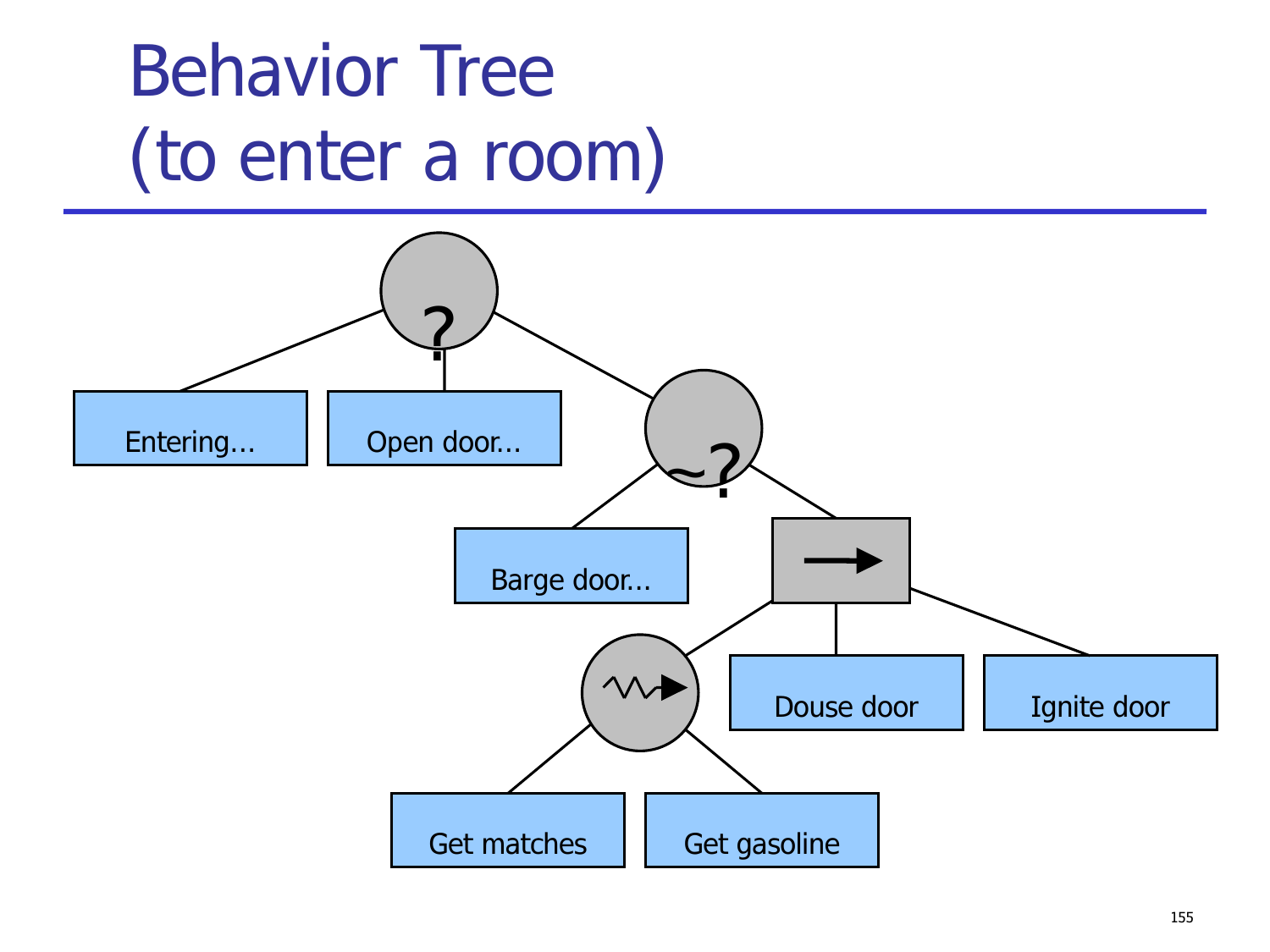

# Behavior Tree (to enter a room)

?

~?

Entering...

Open door...

Barge door...

Douse door

Ignite door

Get matches

Get gasoline
155